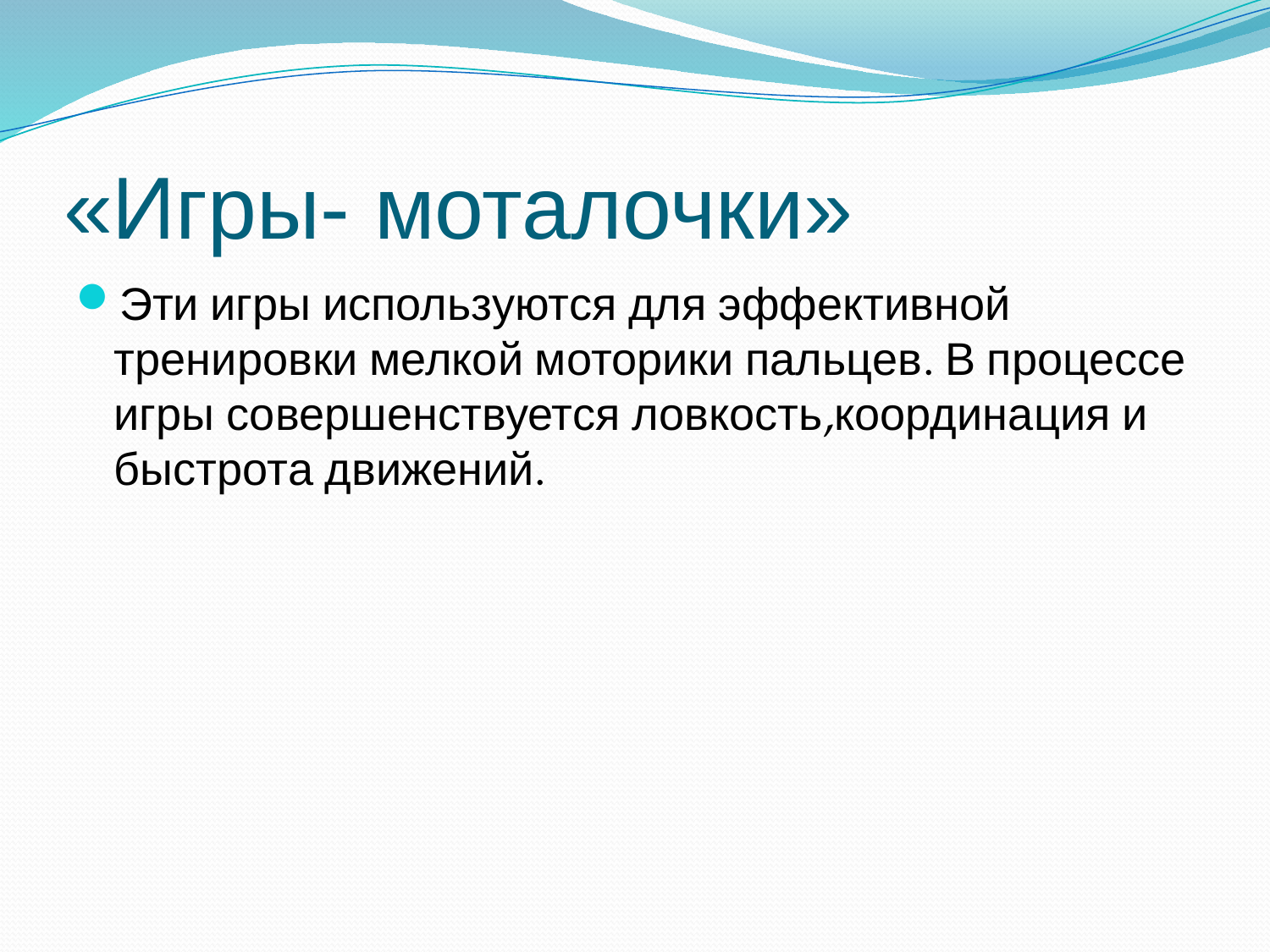

# «Игры- моталочки»
Эти игры используются для эффективной тренировки мелкой моторики пальцев. В процессе игры совершенствуется ловкость,координация и быстрота движений.